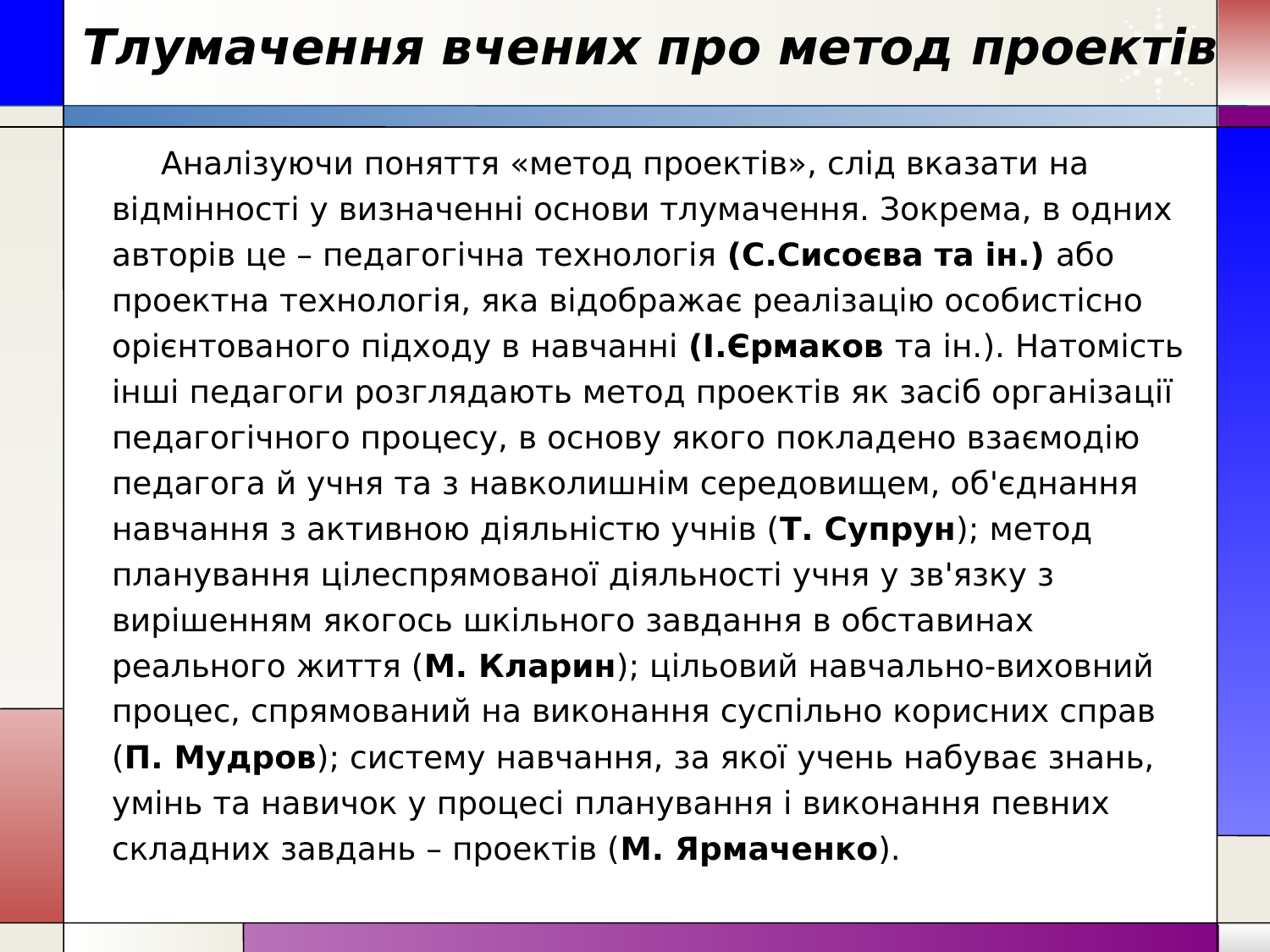

# Тлумачення вчених про метод проектів
Аналізуючи поняття «метод проектів», слід вказати на відмінності у визначенні основи тлумачення. Зокрема, в одних авторів це – педагогічна технологія (С.Сисоєва та ін.) або проектна технологія, яка відображає реалізацію особистісно орієнтованого підходу в навчанні (І.Єрмаков та ін.). Натомість інші педагоги розглядають метод проектів як засіб організації педагогічного процесу, в основу якого покладено взаємодію педагога й учня та з навколишнім середовищем, об'єднання навчання з активною діяльністю учнів (Т. Супрун); метод планування цілеспрямованої діяльності учня у зв'язку з вирішенням якогось шкільного завдання в обставинах реального життя (М. Кларин); цільовий навчально-виховний процес, спрямований на виконання суспільно корисних справ (П. Мудров); систему навчання, за якої учень набуває знань, умінь та навичок у процесі планування і виконання певних складних завдань – проектів (М. Ярмаченко).